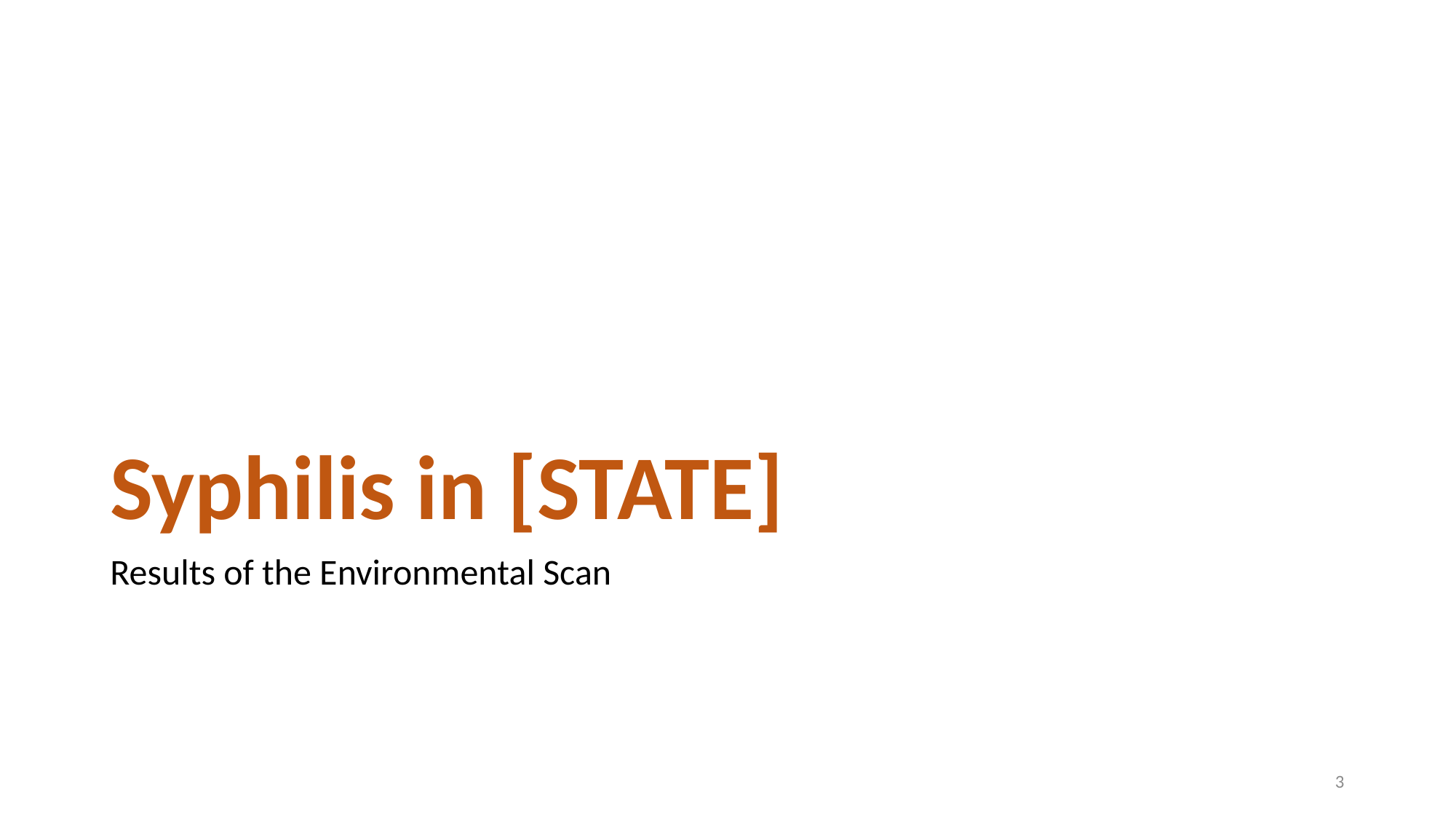

# Syphilis in [STATE]
Results of the Environmental Scan
3